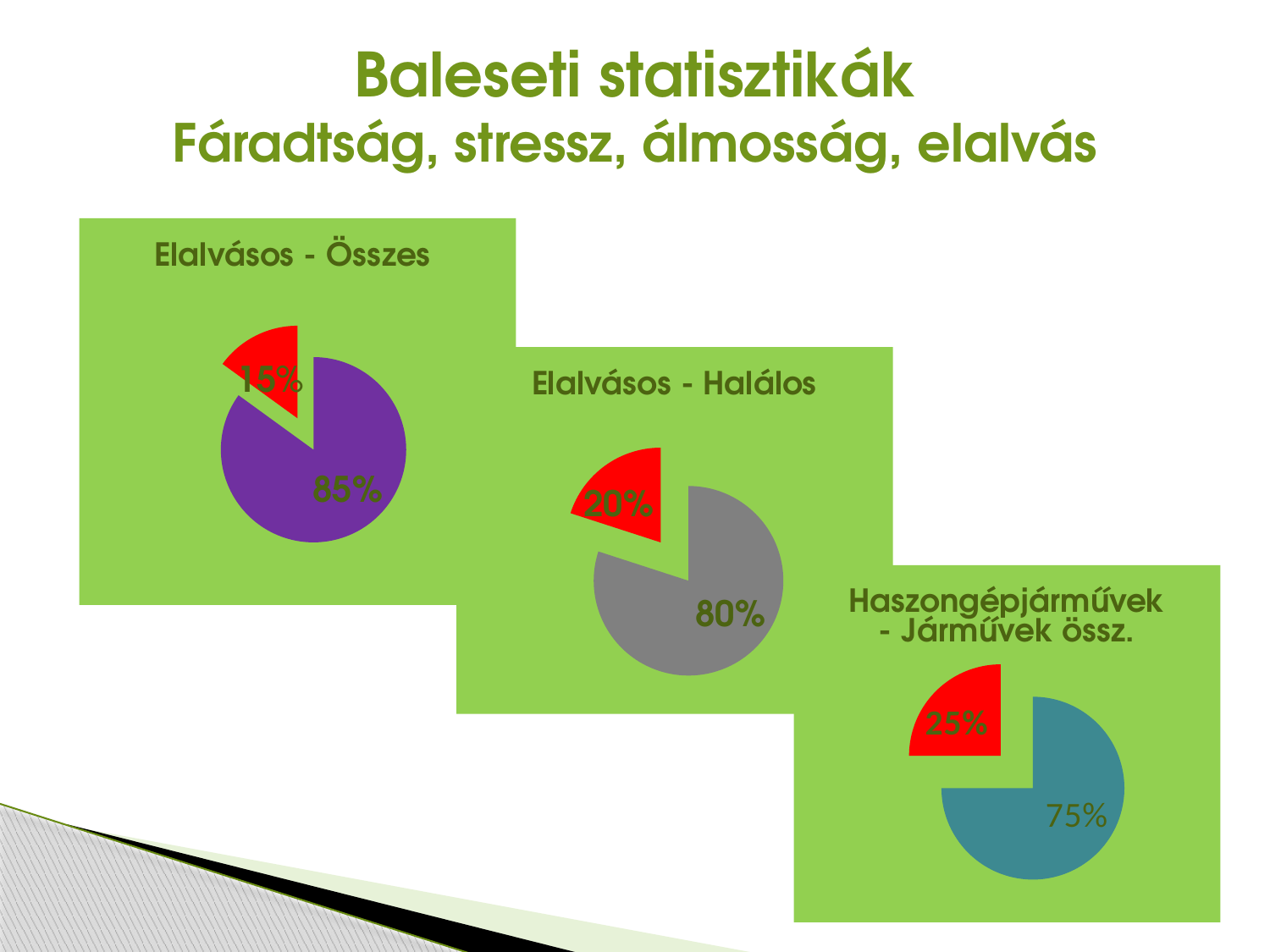

Baleseti statisztikák
Fáradtság, stressz, álmosság, elalvás

### Chart: Elalvásos - Összes

| Category |  |
|---|---|

### Chart: Elalvásos - Halálos

| Category |  |
|---|---|

### Chart: Haszongépjárművek - Járművek össz.

| Category |  |
|---|---|